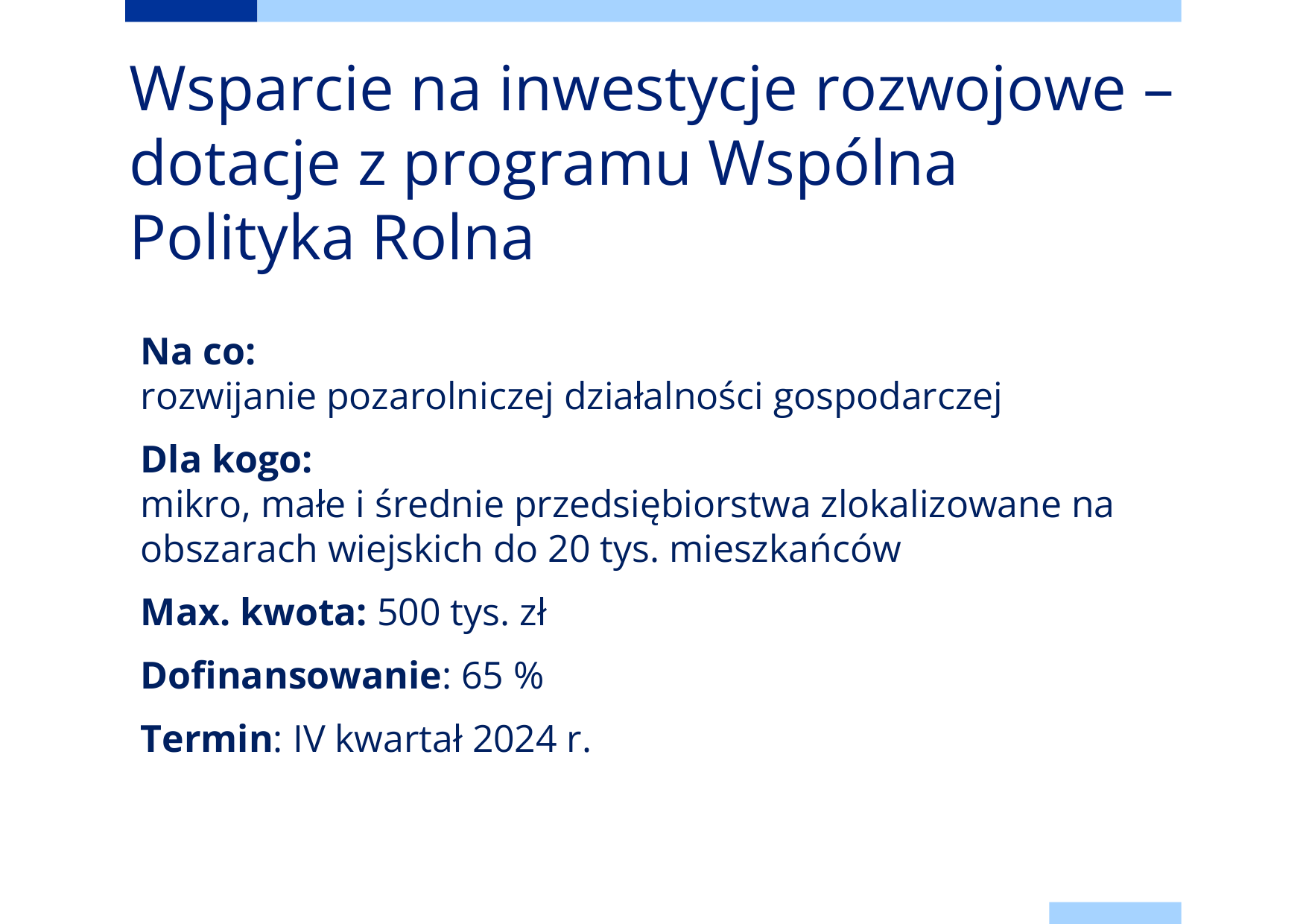

# Wsparcie na inwestycje rozwojowe – dotacje z programu Wspólna Polityka Rolna
Na co:
rozwijanie pozarolniczej działalności gospodarczej
Dla kogo:
mikro, małe i średnie przedsiębiorstwa zlokalizowane na obszarach wiejskich do 20 tys. mieszkańców
Max. kwota: 500 tys. zł
Dofinansowanie: 65 %
Termin: IV kwartał 2024 r.